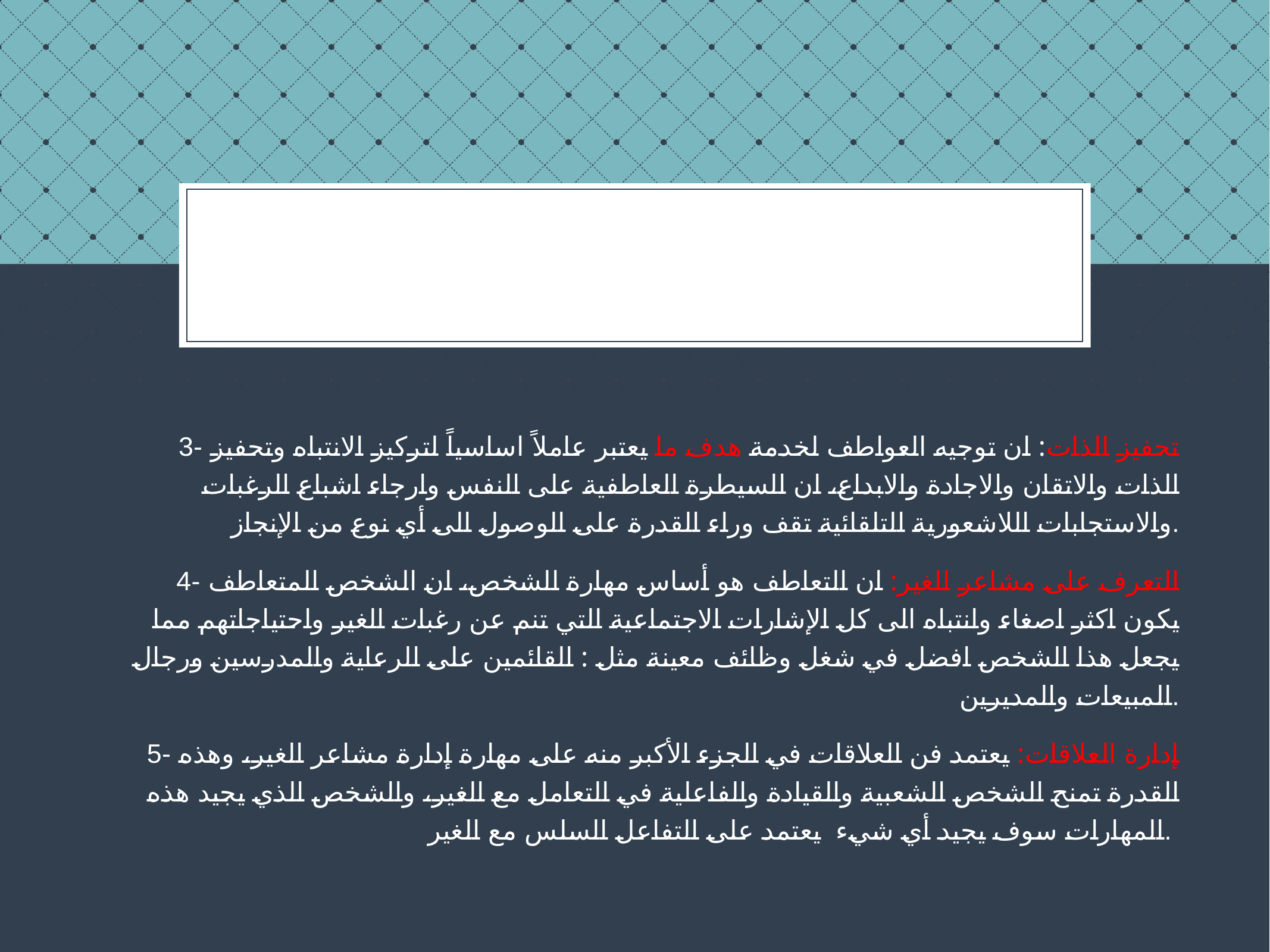

#
3- تحفيز الذات: ان توجيه العواطف لخدمة هدف ما يعتبر عاملاً اساسياً لتركيز الانتباه وتحفيز الذات والاتقان والاجادة والابداع، ان السيطرة العاطفية على النفس وارجاء اشباع الرغبات والاستجابات اللاشعورية التلقائية تقف وراء القدرة على الوصول الى أي نوع من الإنجاز.
4- التعرف على مشاعر الغير: ان التعاطف هو أساس مهارة الشخص، ان الشخص المتعاطف يكون اكثر اصغاء وانتباه الى كل الإشارات الاجتماعية التي تنم عن رغبات الغير واحتياجاتهم مما يجعل هذا الشخص افضل في شغل وظائف معينة مثل : القائمين على الرعاية والمدرسين ورجال المبيعات والمديرين.
5- إدارة العلاقات: يعتمد فن العلاقات في الجزء الأكبر منه على مهارة إدارة مشاعر الغير، وهذه القدرة تمنح الشخص الشعبية والقيادة والفاعلية في التعامل مع الغير، والشخص الذي يجيد هذه المهارات سوف يجيد أي شيء  يعتمد على التفاعل السلس مع الغير.